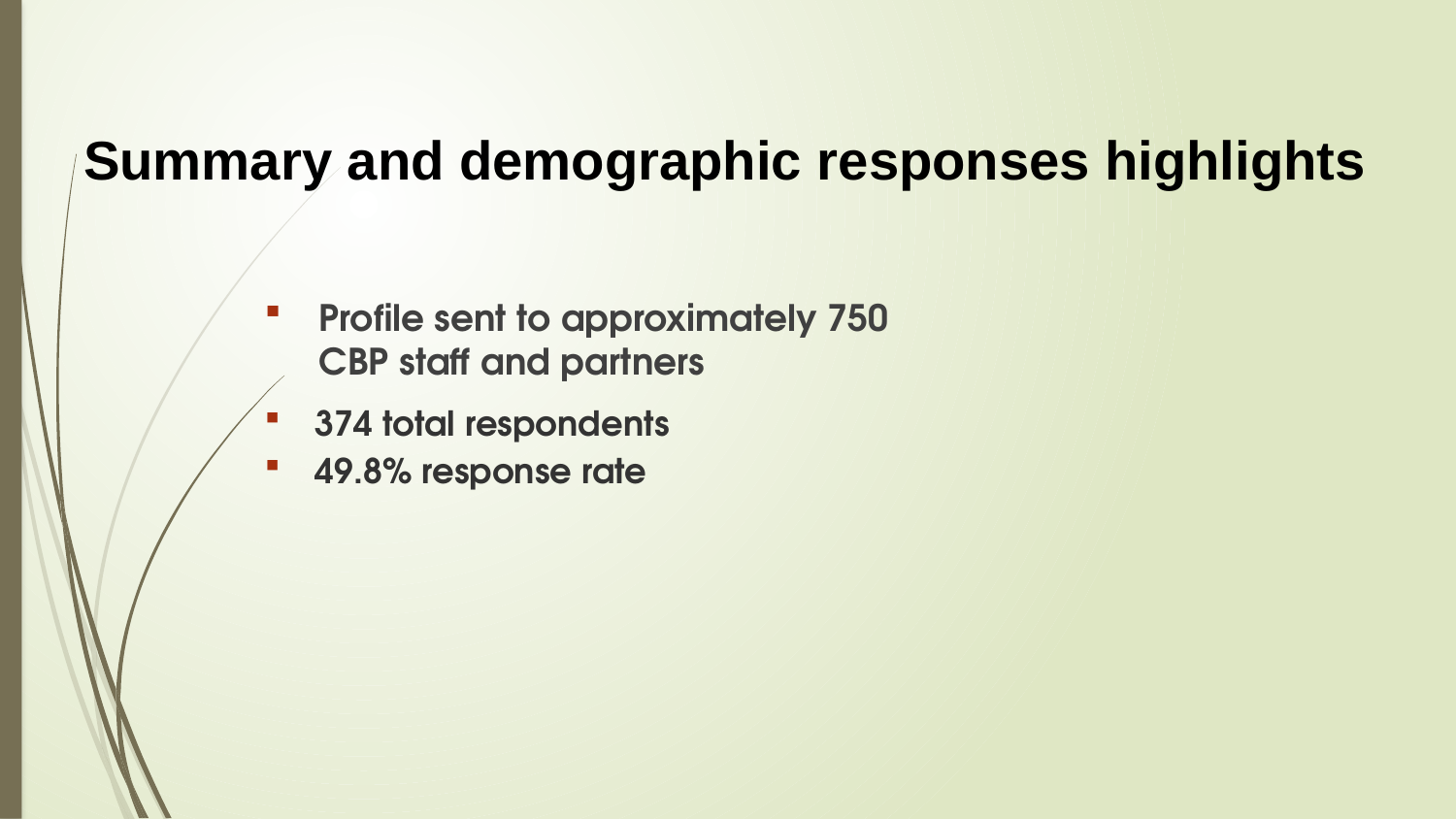

Summary and demographic responses highlights
Profile sent to approximately 750 CBP staff and partners
374 total respondents

49.8% response rate